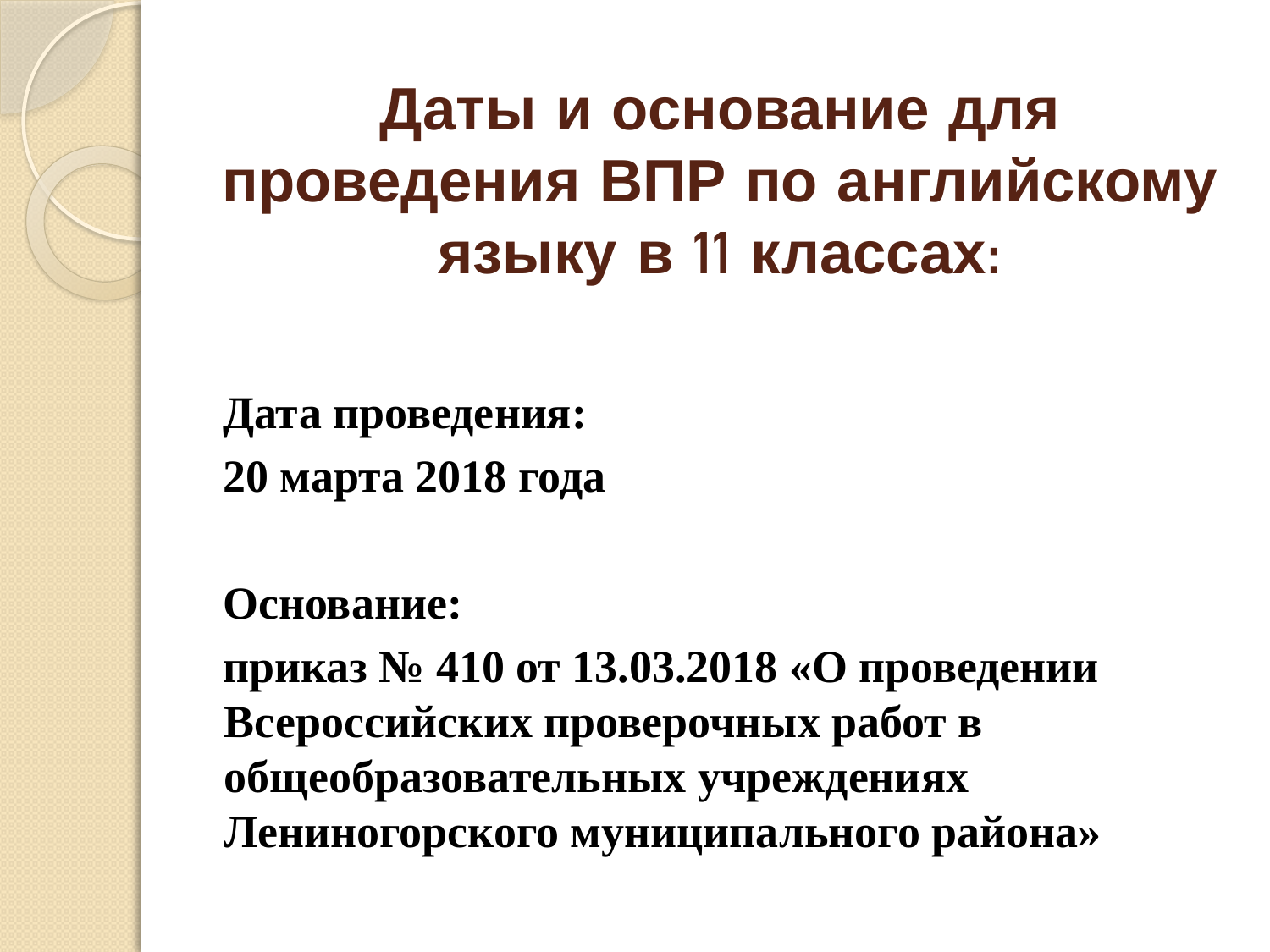

# Даты и основание для проведения ВПР по английскому языку в 11 классах:
Дата проведения:
20 марта 2018 года

Основание:
приказ № 410 от 13.03.2018 «О проведении Всероссийских проверочных работ в общеобразовательных учреждениях Лениногорского муниципального района»